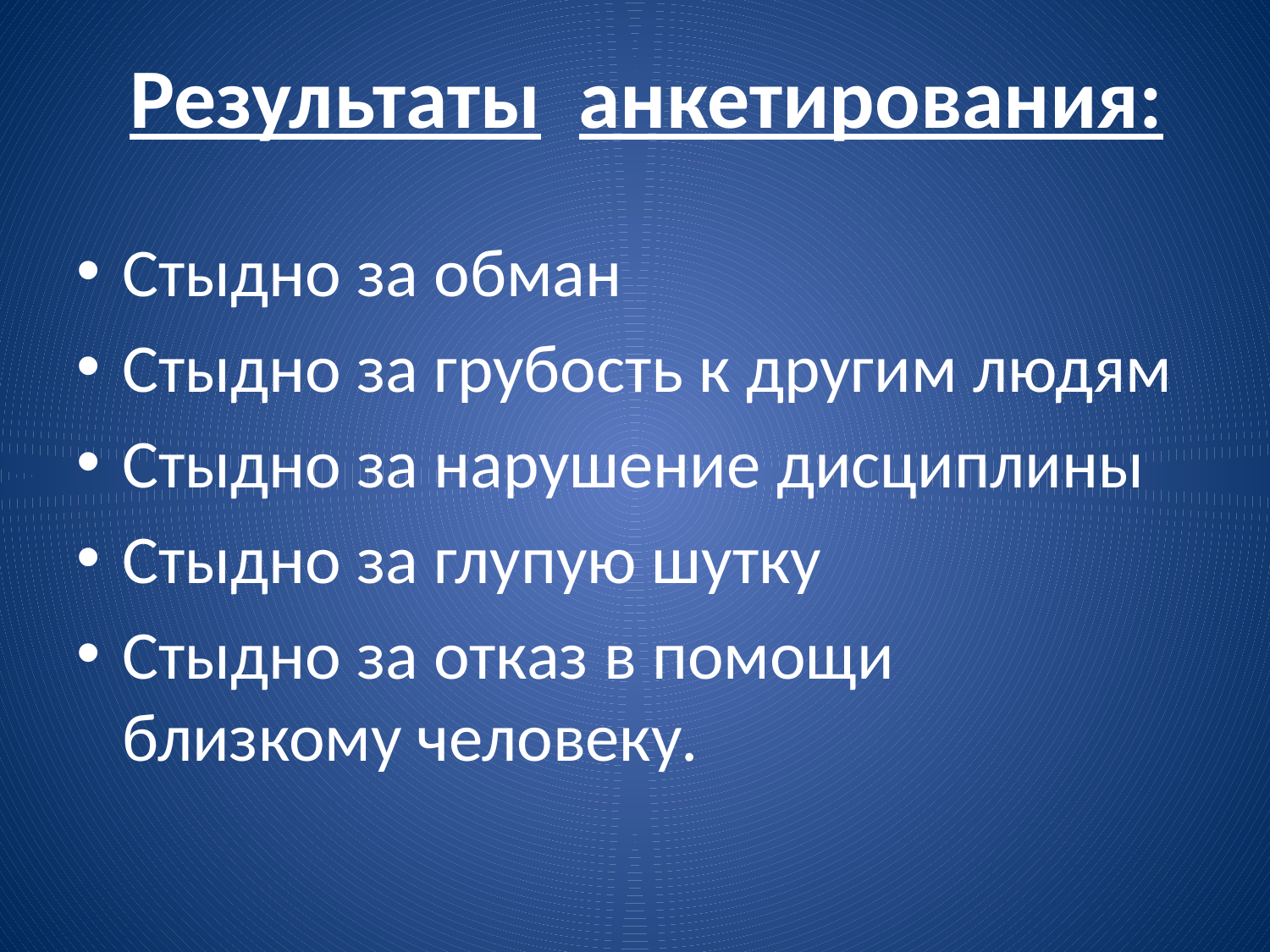

# Результаты  анкетирования:
Стыдно за обман
Стыдно за грубость к другим людям
Стыдно за нарушение дисциплины
Стыдно за глупую шутку
Стыдно за отказ в помощи  близкому человеку.